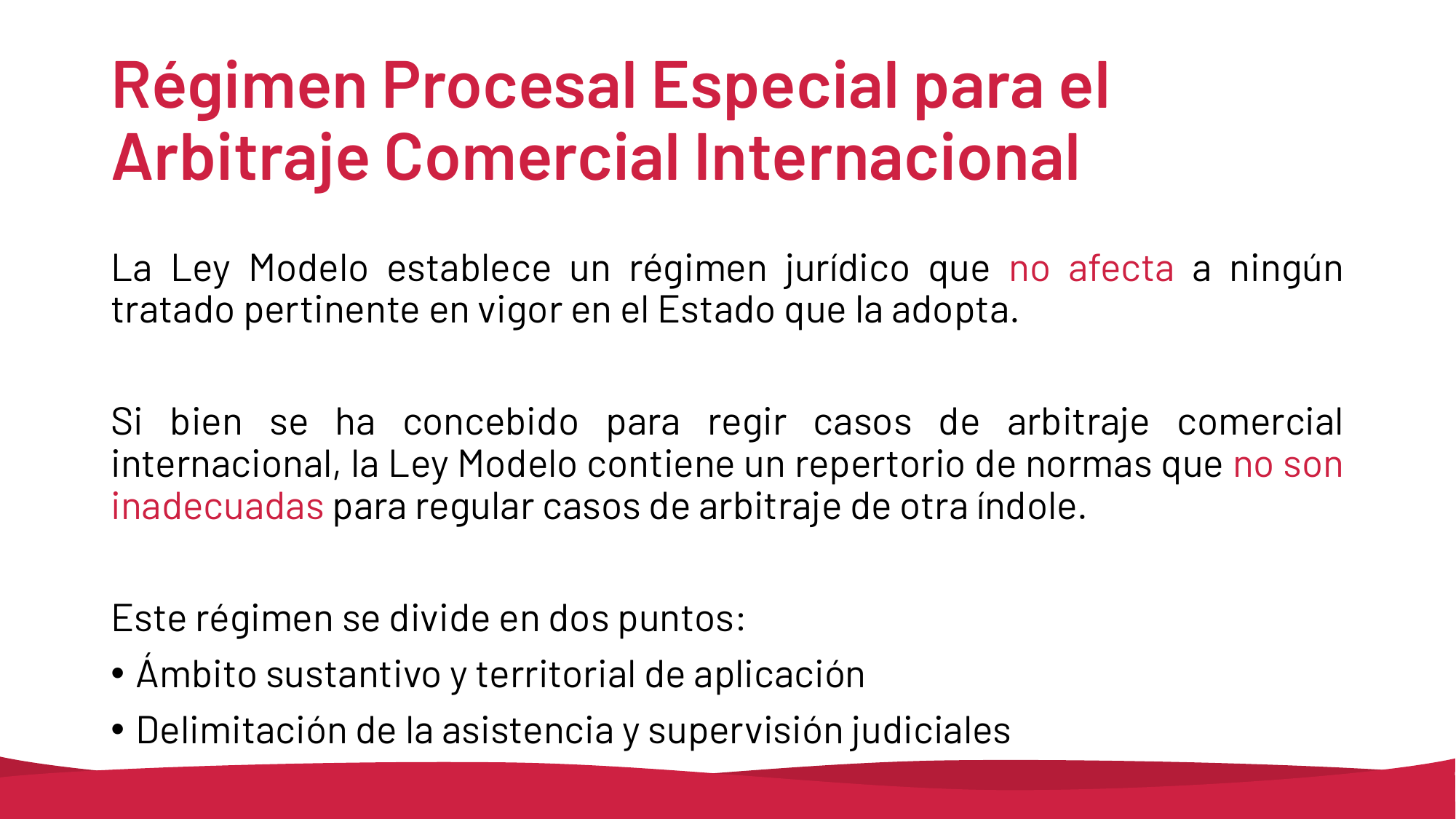

# Régimen Procesal Especial para el Arbitraje Comercial Internacional
La Ley Modelo establece un régimen jurídico que no afecta a ningún tratado pertinente en vigor en el Estado que la adopta.

Si bien se ha concebido para regir casos de arbitraje comercial internacional, la Ley Modelo contiene un repertorio de normas que no son inadecuadas para regular casos de arbitraje de otra índole.

Este régimen se divide en dos puntos:
Ámbito sustantivo y territorial de aplicación
Delimitación de la asistencia y supervisión judiciales